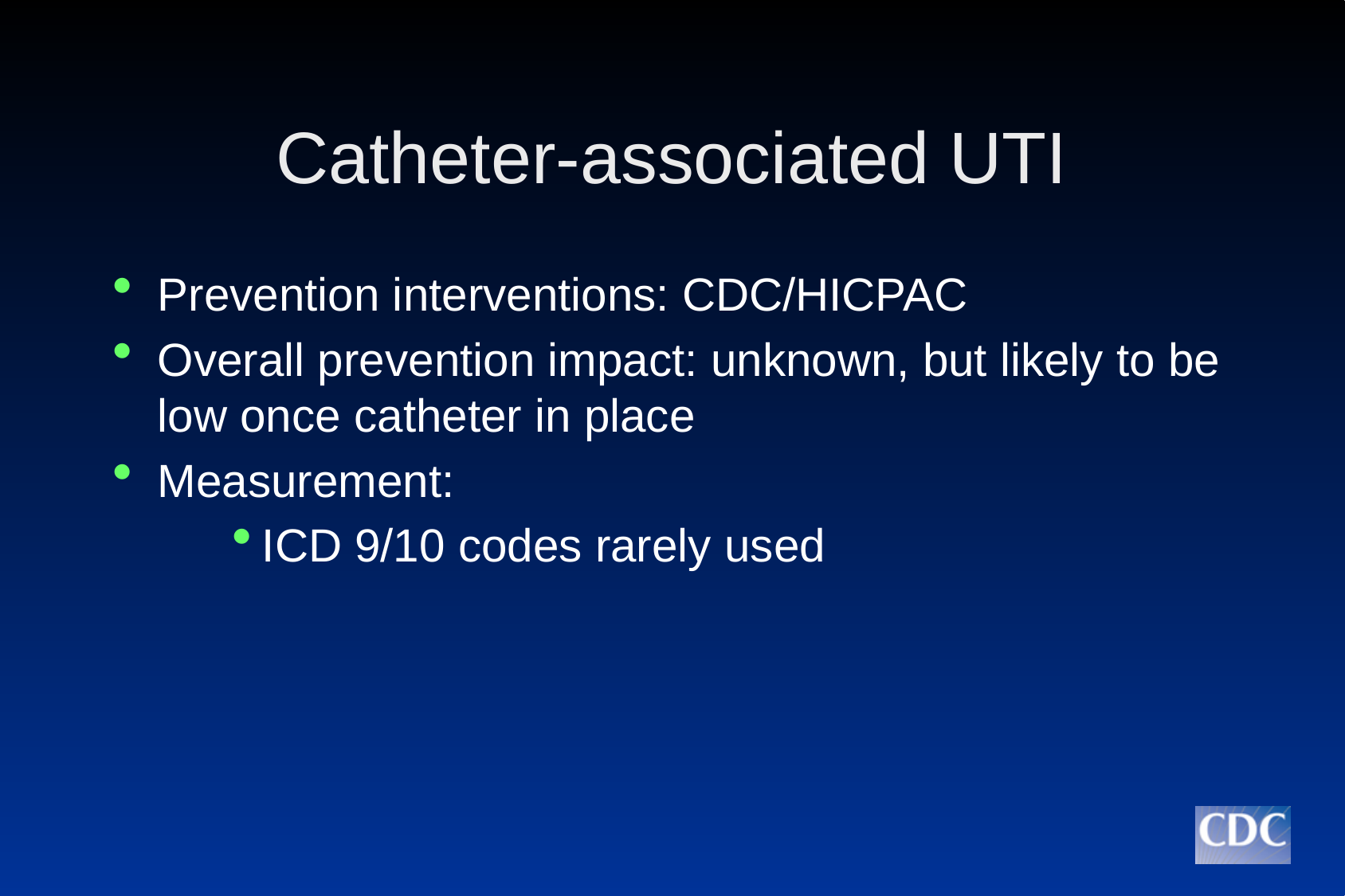

# Catheter-associated UTI
Prevention interventions: CDC/HICPAC
Overall prevention impact: unknown, but likely to be low once catheter in place
Measurement:
ICD 9/10 codes rarely used